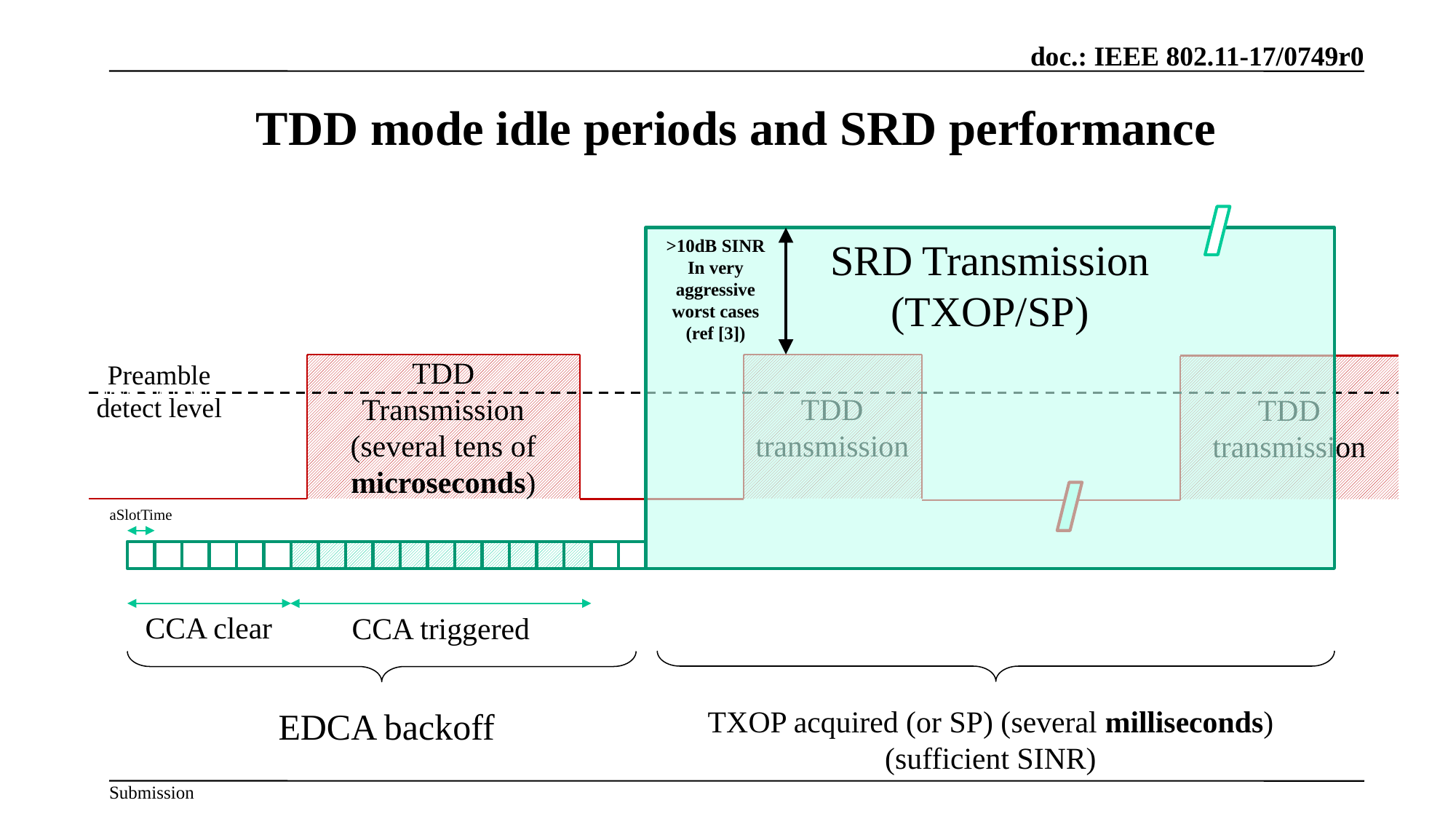

# TDD mode idle periods and SRD performance

SRD Transmission
(TXOP/SP)
>10dB SINR
In very aggressive worst cases (ref [3])

Preamble detect
level -68 dBm
Preamble detect level
TDD
Transmission (several tens of microseconds)
TDD
transmission
TDD
transmission

aSlotTime

CCA clear
CCA triggered
TXOP acquired (or SP) (several milliseconds)
(sufficient SINR)
EDCA backoff